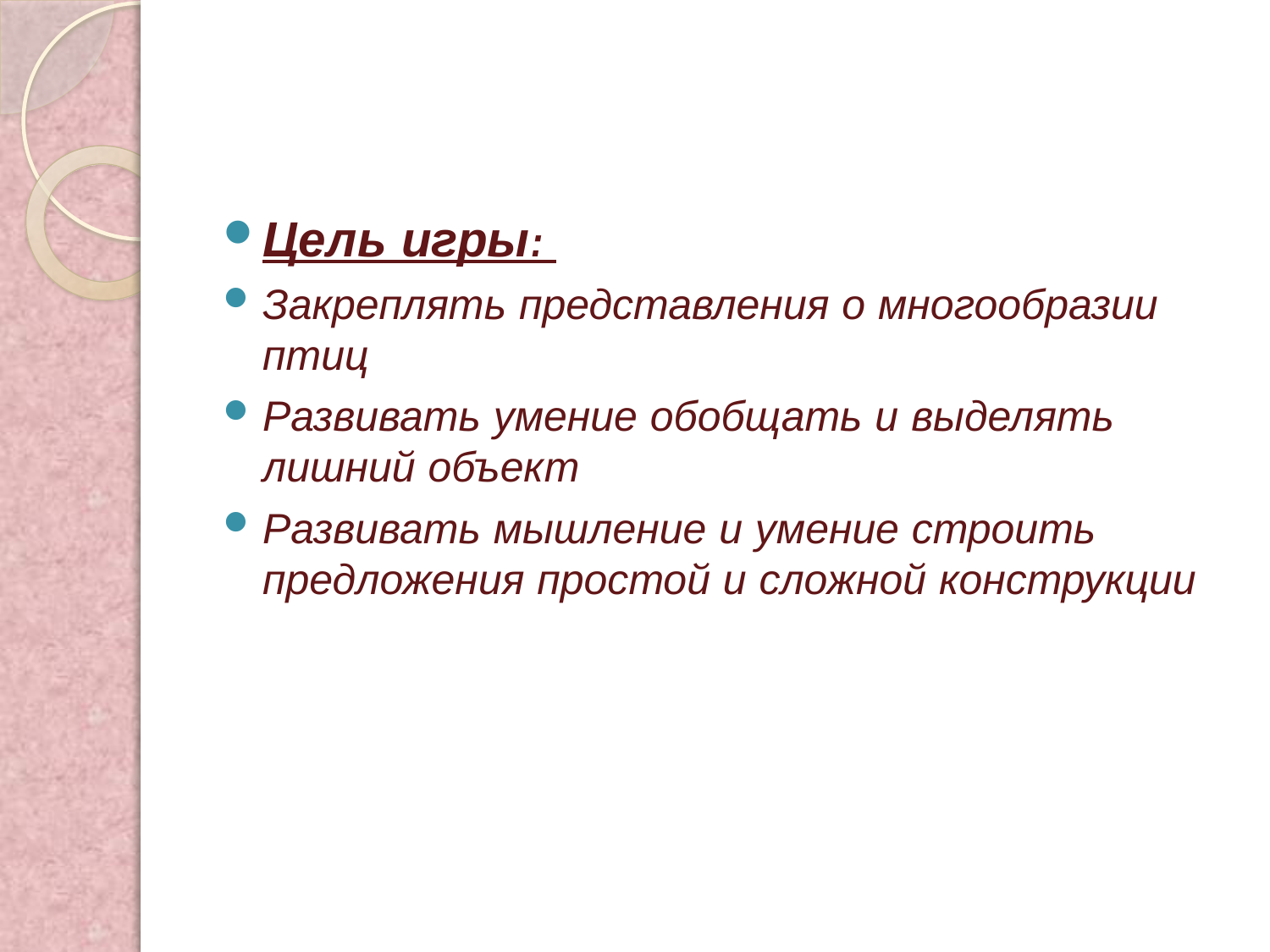

#
Цель игры:
Закреплять представления о многообразии птиц
Развивать умение обобщать и выделять лишний объект
Развивать мышление и умение строить предложения простой и сложной конструкции